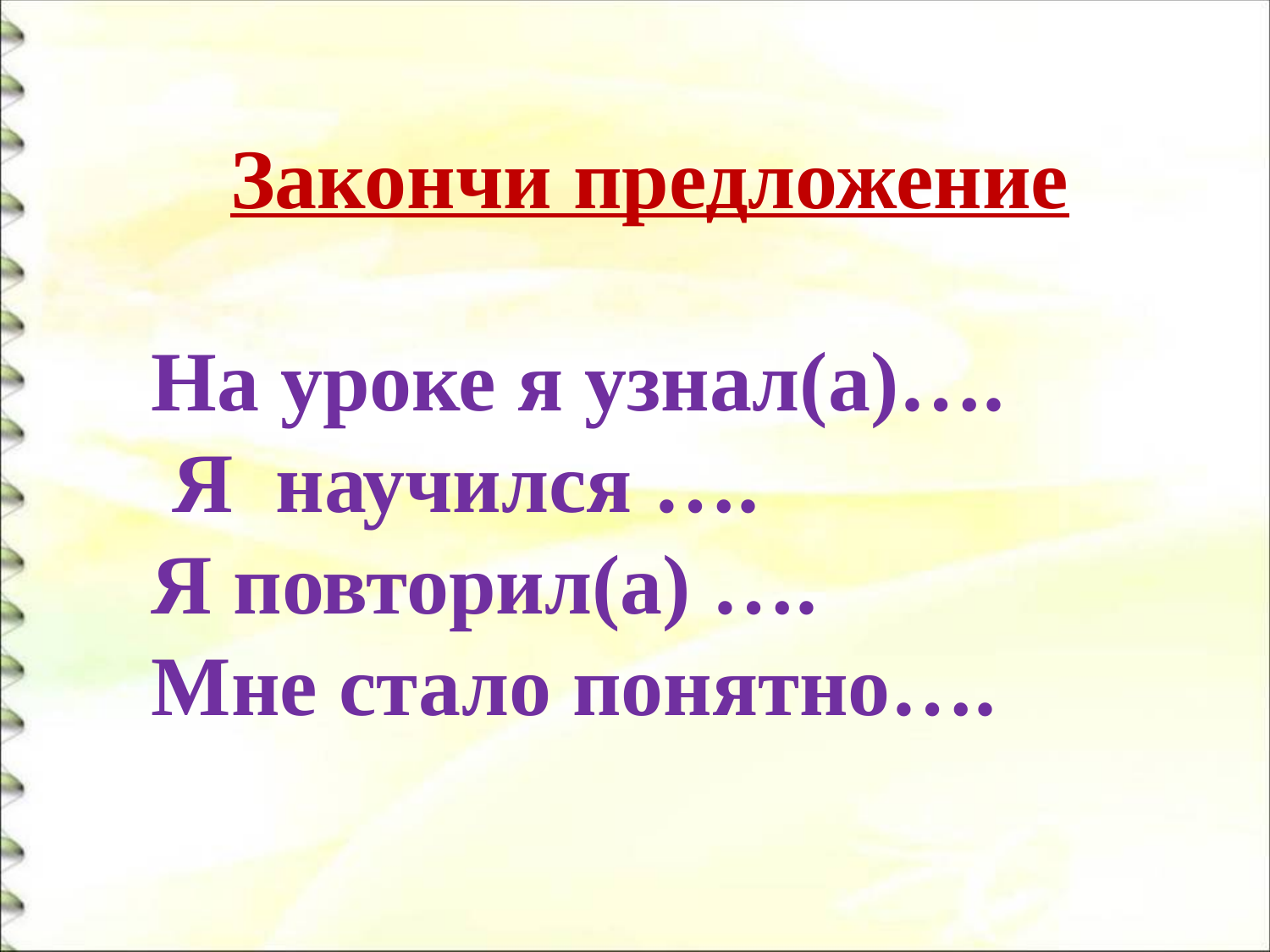

Закончи предложение

На уроке я узнал(а)….
 Я  научился ….
Я повторил(а) ….
Мне стало понятно….